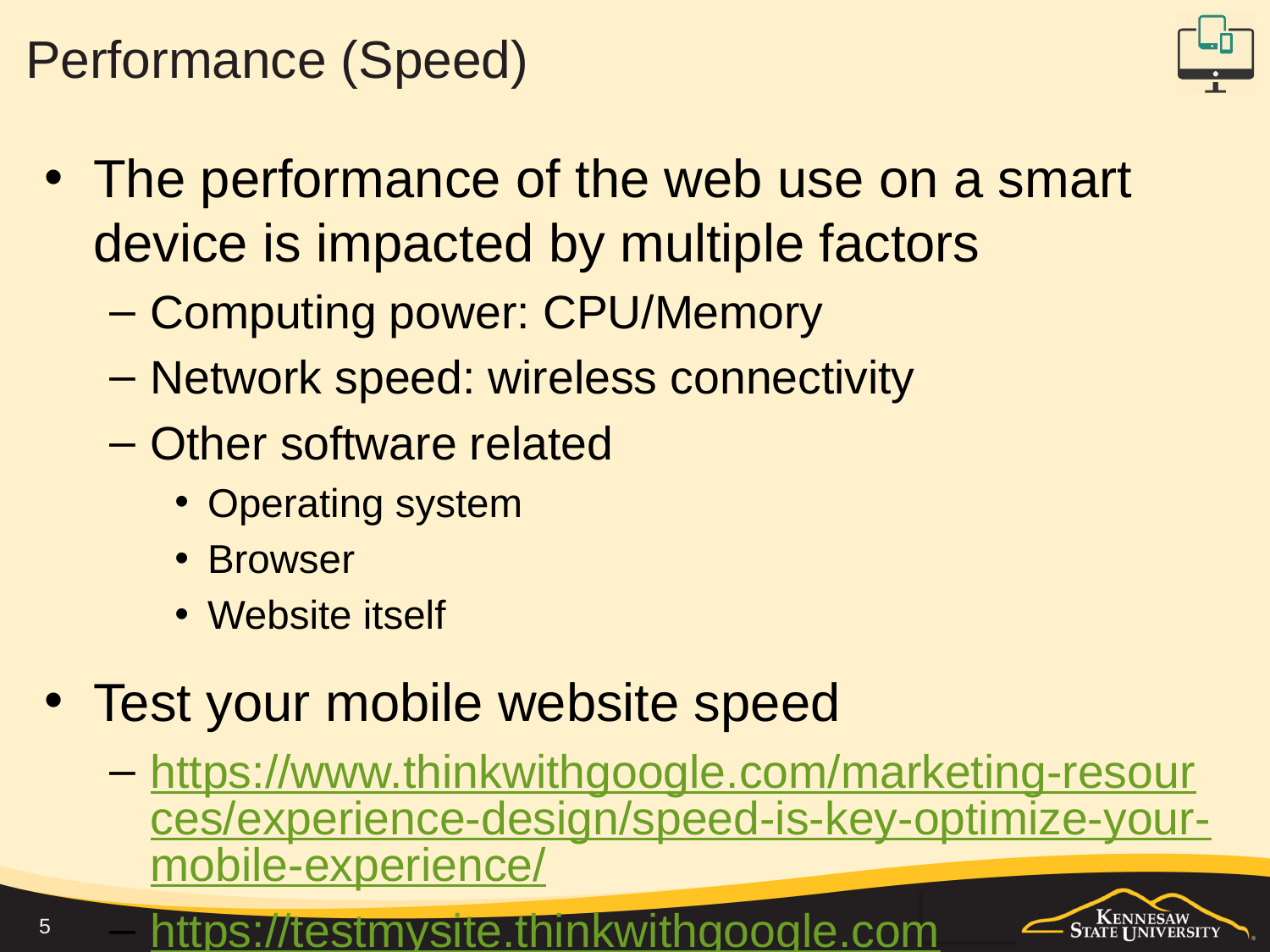

# Performance (Speed)
The performance of the web use on a smart device is impacted by multiple factors
Computing power: CPU/Memory
Network speed: wireless connectivity
Other software related
Operating system
Browser
Website itself
Test your mobile website speed
https://www.thinkwithgoogle.com/marketing-resources/experience-design/speed-is-key-optimize-your-mobile-experience/
https://testmysite.thinkwithgoogle.com
5